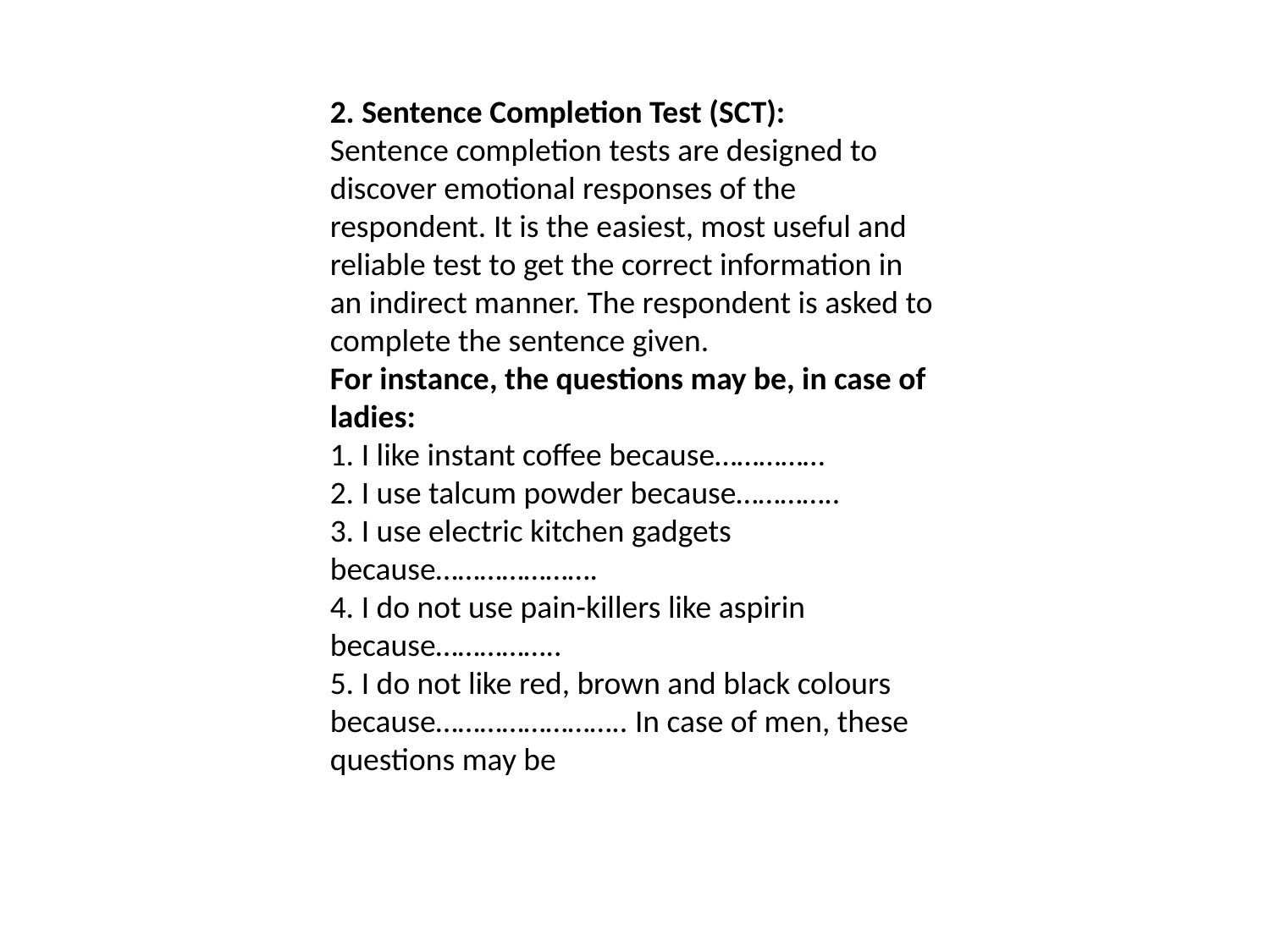

2. Sentence Completion Test (SCT):
Sentence completion tests are designed to discover emotional responses of the respondent. It is the easiest, most useful and reliable test to get the correct information in an indirect manner. The respondent is asked to complete the sentence given.
For instance, the questions may be, in case of ladies:
1. I like instant coffee because……………
2. I use talcum powder because…………..
3. I use electric kitchen gadgets because………………….
4. I do not use pain-killers like aspirin because……………..
5. I do not like red, brown and black colours because…………………….. In case of men, these questions may be